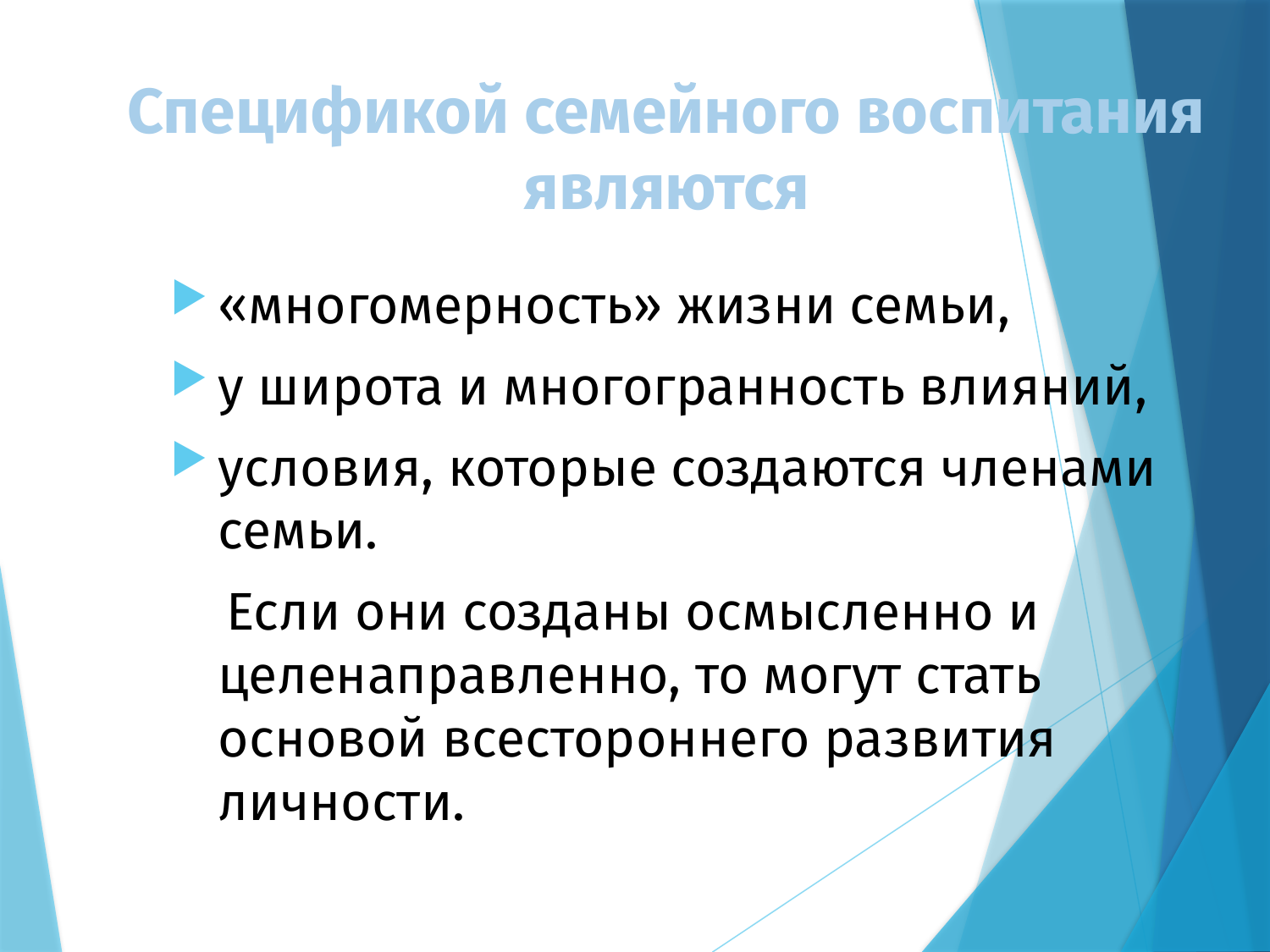

Спецификой семейного воспитания являются
«многомерность» жизни семьи,
у широта и многогранность влияний,
условия, которые создаются членами семьи.
    Если они созданы осмысленно и   целенаправленно, то могут стать основой всестороннего развития личности.